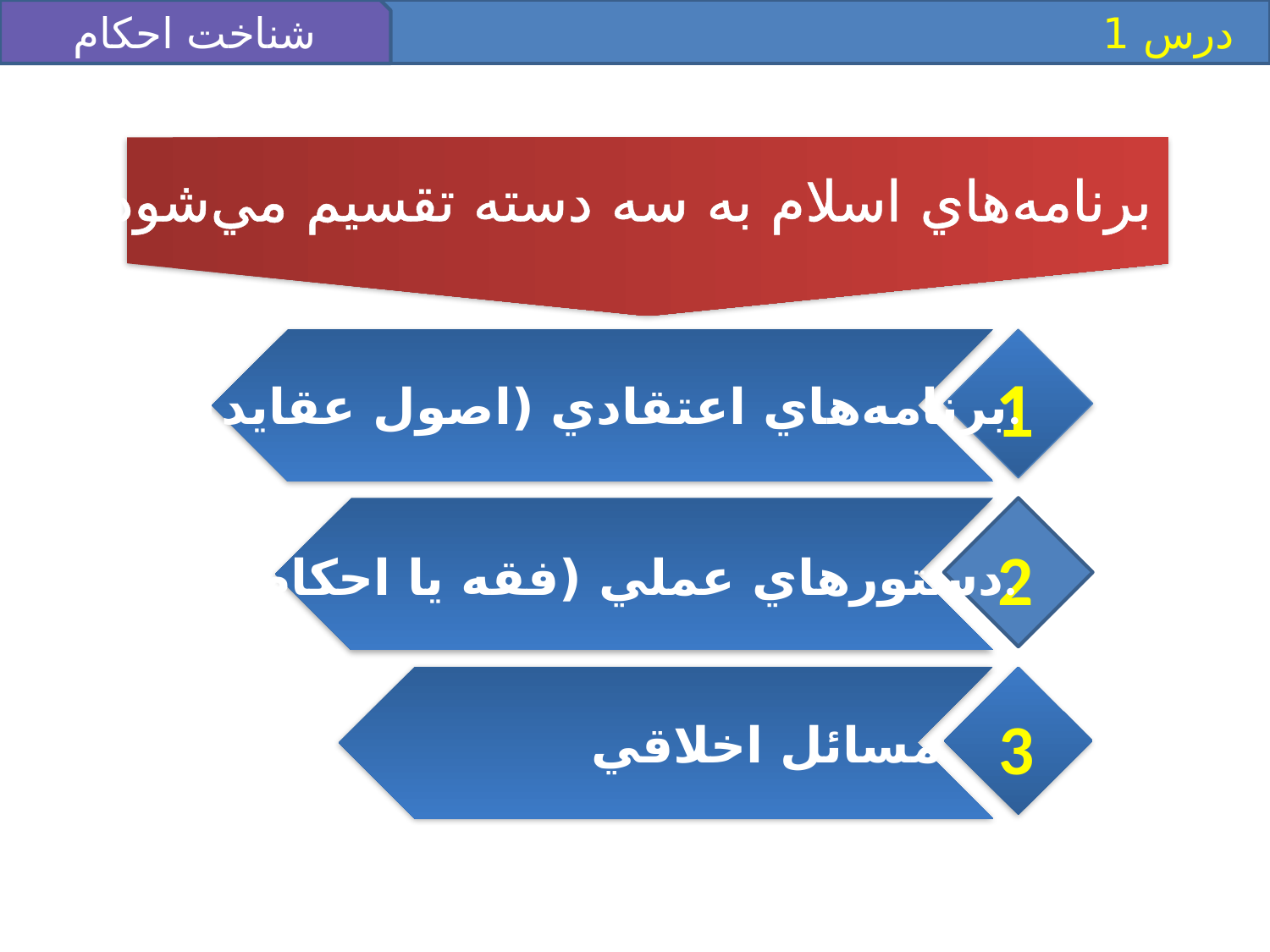

شناخت احکام
 درس 1
برنامه‌هاي اسلام به سه دسته تقسيم مي‌شود :

1
برنامه‌هاي اعتقادي (اصول عقايد).

2
دستورهاي عملي (فقه يا احکام).

3
مسائل اخلاقي.